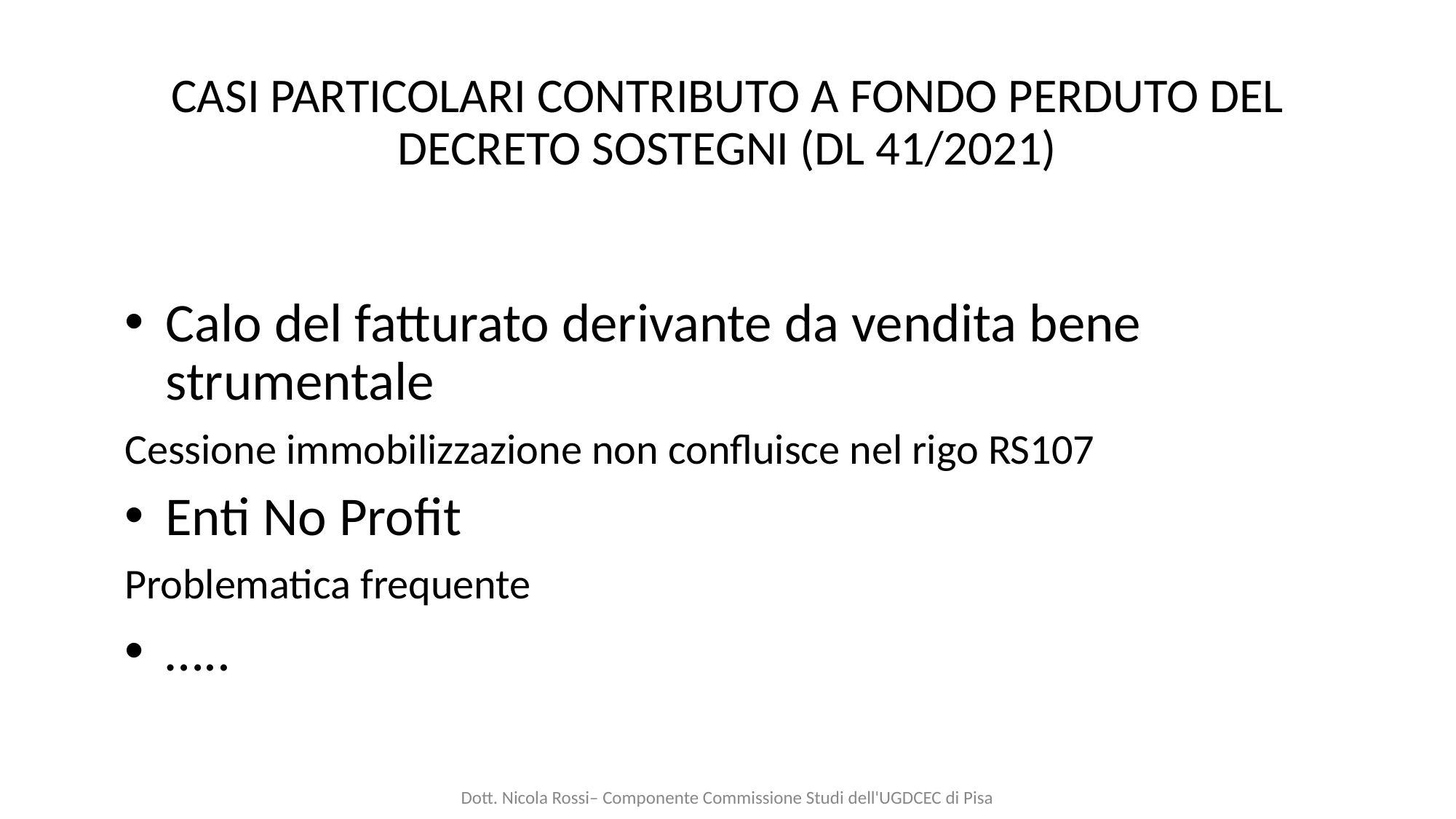

# CASI PARTICOLARI CONTRIBUTO A FONDO PERDUTO DEL DECRETO SOSTEGNI (DL 41/2021)
Calo del fatturato derivante da vendita bene strumentale
Cessione immobilizzazione non confluisce nel rigo RS107
Enti No Profit
Problematica frequente
…..

Dott. Nicola Rossi– Componente Commissione Studi dell'UGDCEC di Pisa